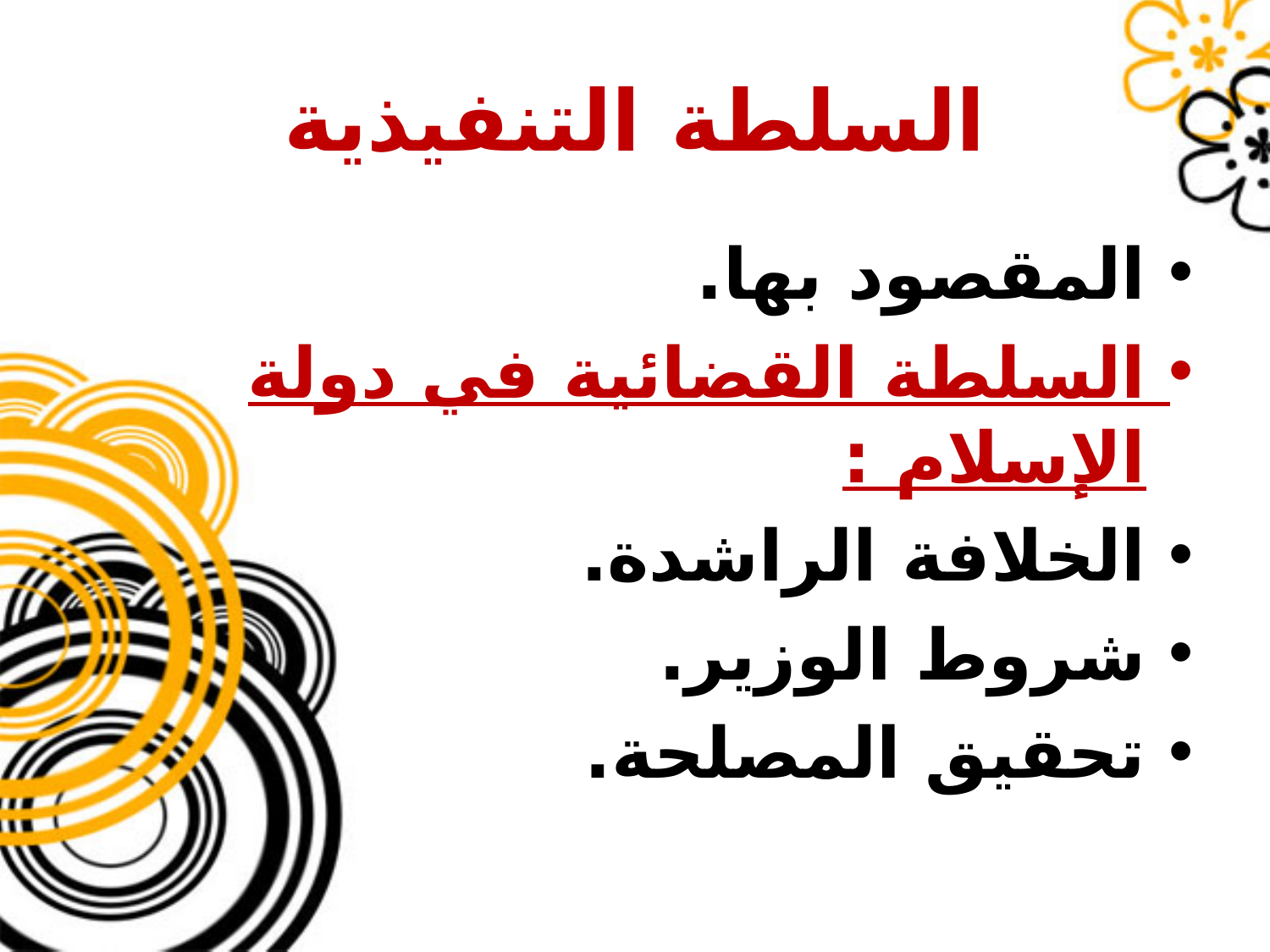

# السلطة التنفيذية
المقصود بها.
السلطة القضائية في دولة الإسلام :
الخلافة الراشدة.
شروط الوزير.
تحقيق المصلحة.